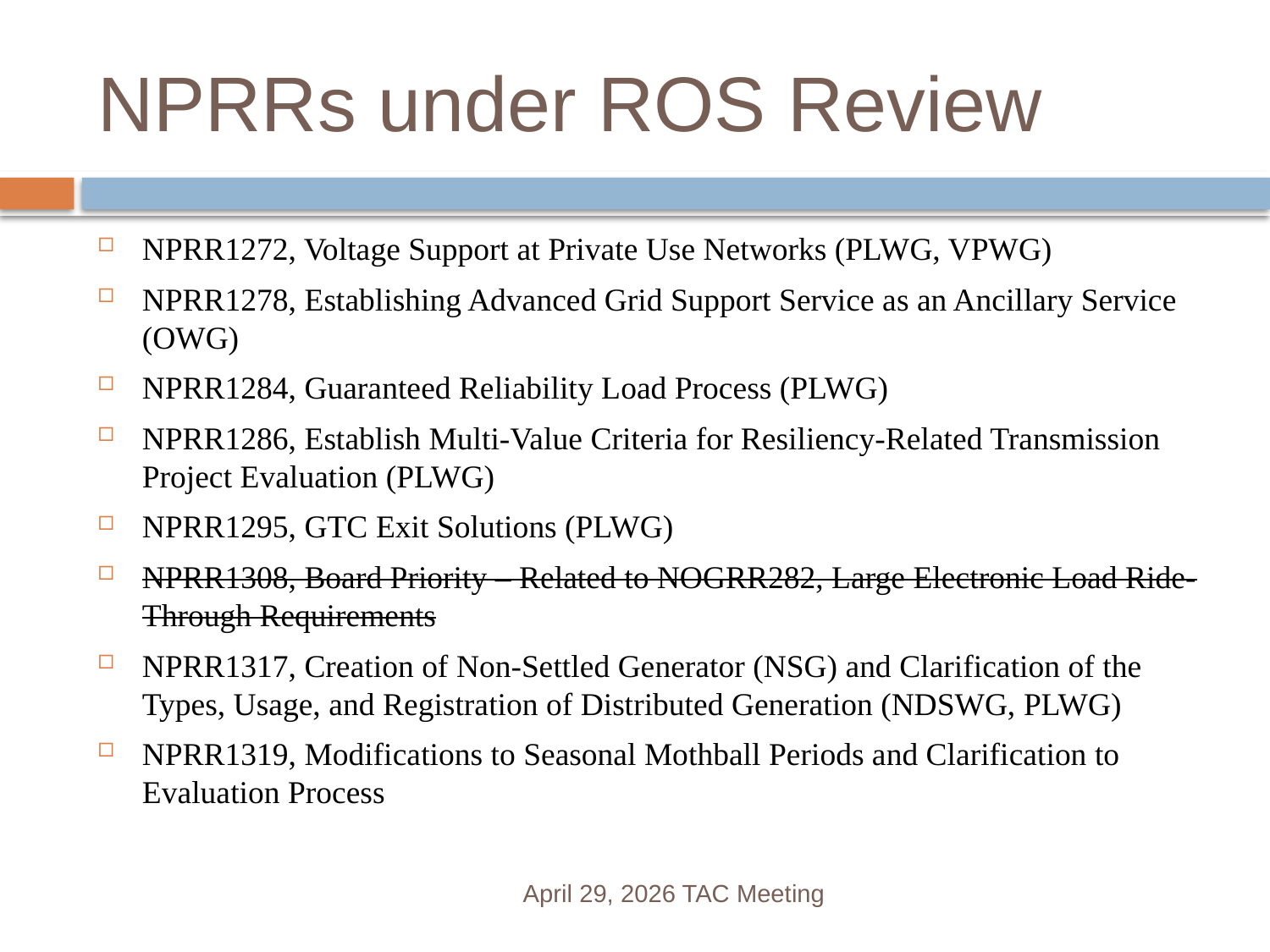

# NPRRs under ROS Review
NPRR1272, Voltage Support at Private Use Networks (PLWG, VPWG)
NPRR1278, Establishing Advanced Grid Support Service as an Ancillary Service (OWG)
NPRR1284, Guaranteed Reliability Load Process (PLWG)
NPRR1286, Establish Multi-Value Criteria for Resiliency-Related Transmission Project Evaluation (PLWG)
NPRR1295, GTC Exit Solutions (PLWG)
NPRR1308, Board Priority – Related to NOGRR282, Large Electronic Load Ride-Through Requirements
NPRR1317, Creation of Non-Settled Generator (NSG) and Clarification of the Types, Usage, and Registration of Distributed Generation (NDSWG, PLWG)
NPRR1319, Modifications to Seasonal Mothball Periods and Clarification to Evaluation Process
April 29, 2026 TAC Meeting